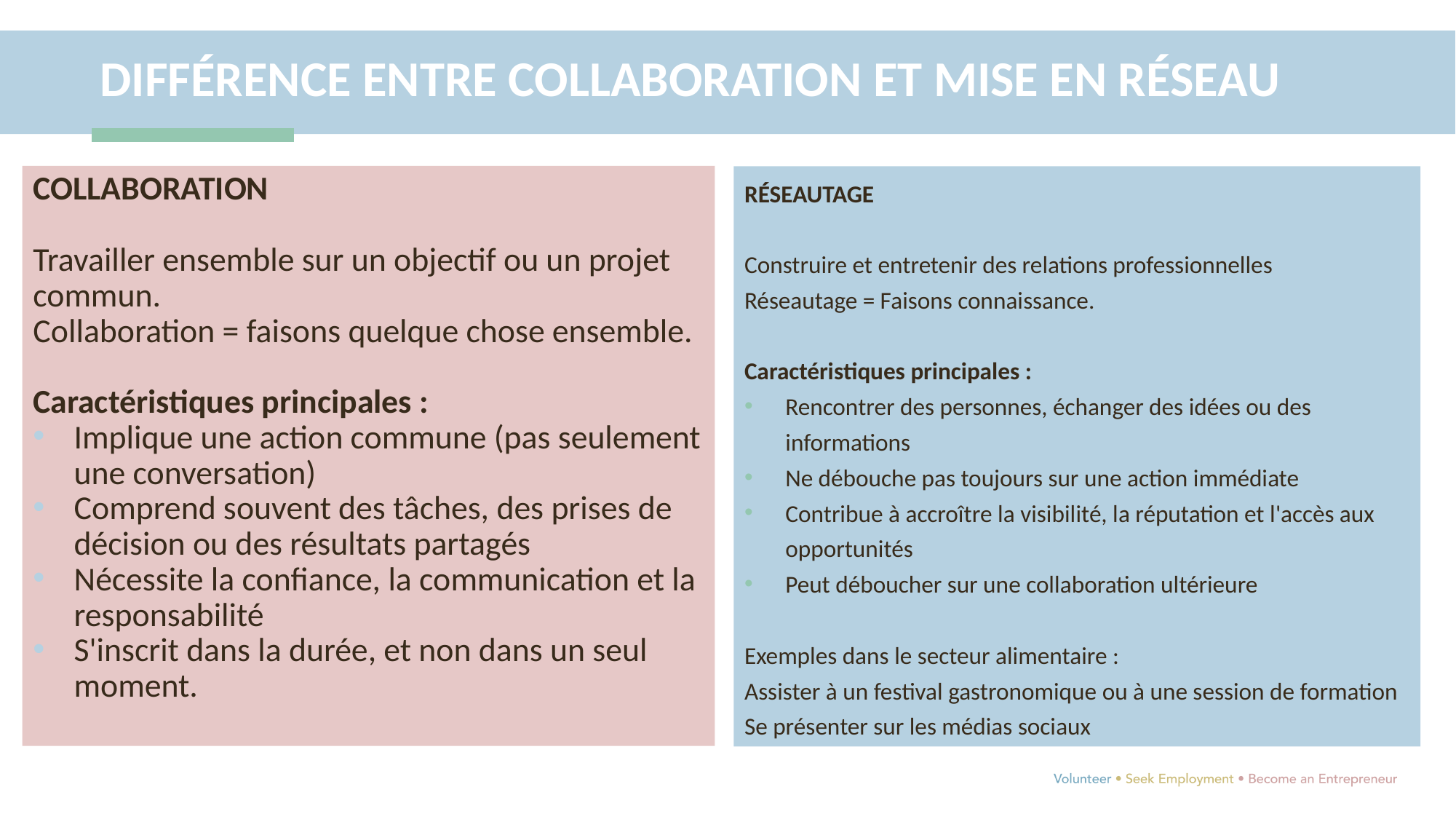

DIFFÉRENCE ENTRE COLLABORATION ET MISE EN RÉSEAU
COLLABORATION

Travailler ensemble sur un objectif ou un projet commun.
Collaboration = faisons quelque chose ensemble.

Caractéristiques principales :
Implique une action commune (pas seulement une conversation)
Comprend souvent des tâches, des prises de décision ou des résultats partagés
Nécessite la confiance, la communication et la responsabilité
S'inscrit dans la durée, et non dans un seul moment.

RÉSEAUTAGE

Construire et entretenir des relations professionnelles
Réseautage = Faisons connaissance.

Caractéristiques principales :
Rencontrer des personnes, échanger des idées ou des informations
Ne débouche pas toujours sur une action immédiate
Contribue à accroître la visibilité, la réputation et l'accès aux opportunités
Peut déboucher sur une collaboration ultérieure

Exemples dans le secteur alimentaire :
Assister à un festival gastronomique ou à une session de formation
Se présenter sur les médias sociaux